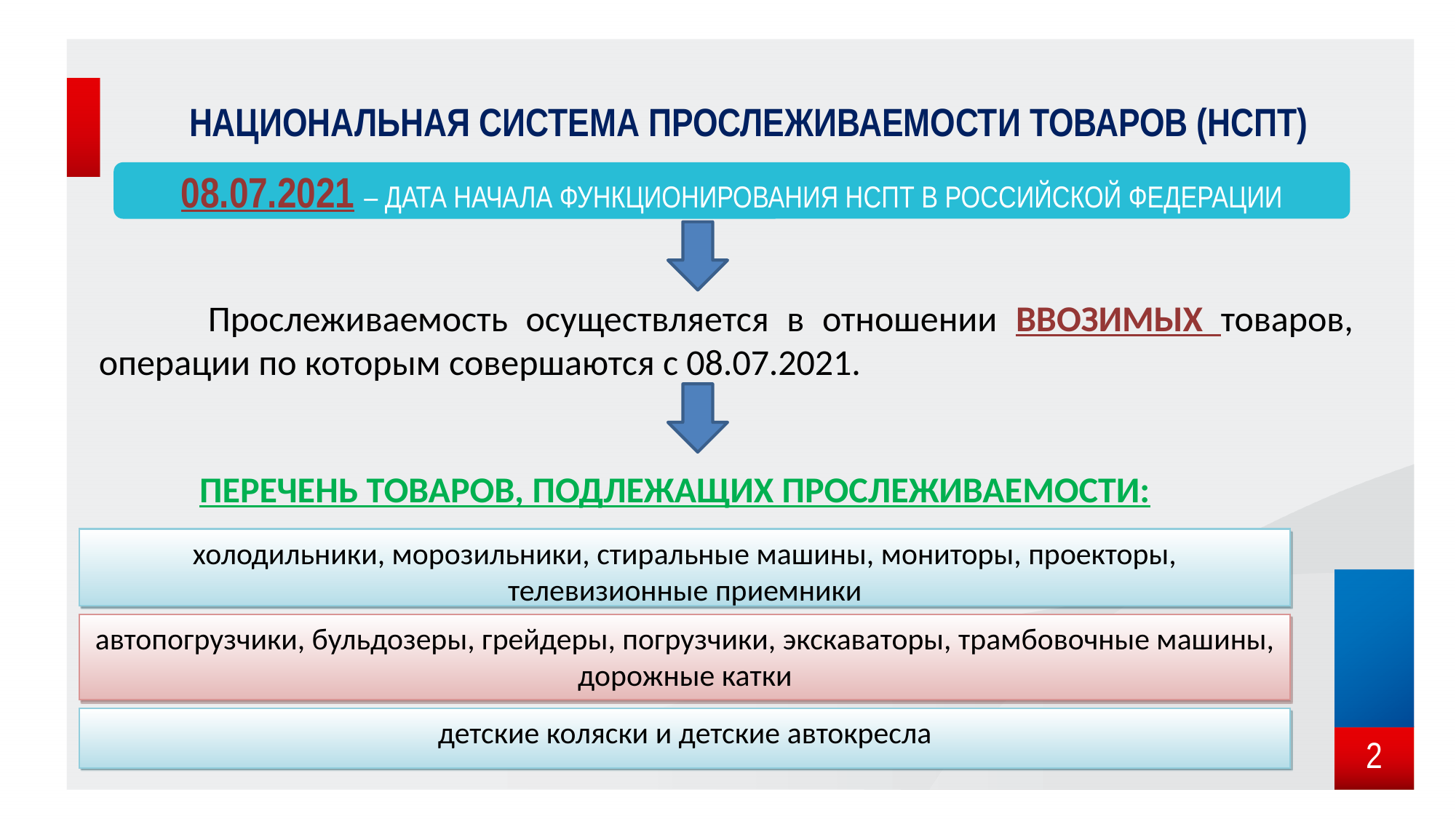

# Национальная Система прослеживаемости товаров (НСПТ)
08.07.2021 – ДАТА НАЧАЛА ФУНКЦИОНИРОВАНИЯ НСПТ В РОССИЙСКОЙ ФЕДЕРАЦИИ

	Прослеживаемость осуществляется в отношении ВВОЗИМЫХ товаров, операции по которым совершаются с 08.07.2021.

	ПЕРЕЧЕНЬ ТОВАРОВ, ПОДЛЕЖАЩИХ ПРОСЛЕЖИВАЕМОСТИ:

холодильники, морозильники, стиральные машины, мониторы, проекторы, телевизионные приемники
автопогрузчики, бульдозеры, грейдеры, погрузчики, экскаваторы, трамбовочные машины, дорожные катки
детские коляски и детские автокресла
2